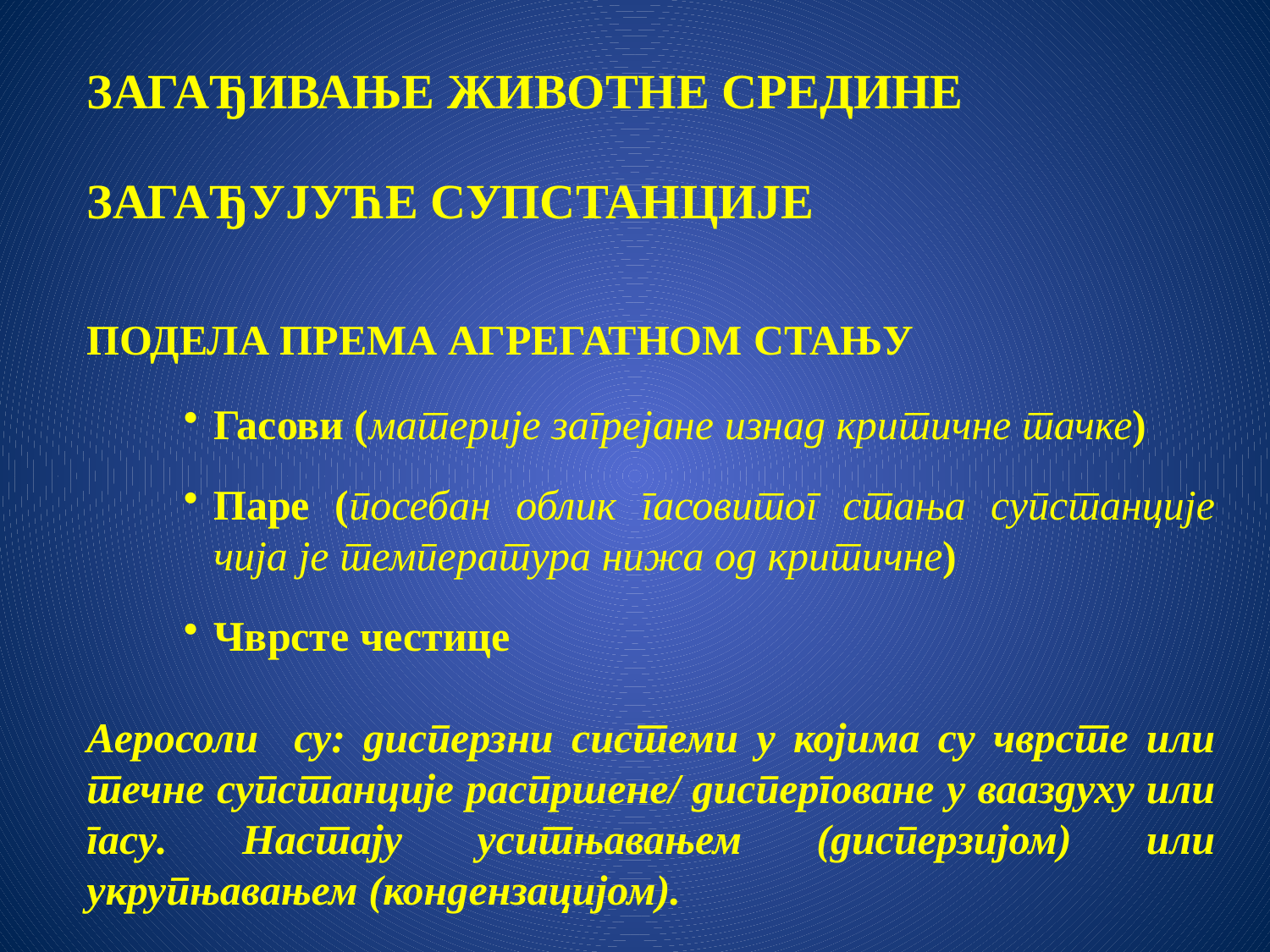

ЗАГАЂИВАЊЕ ЖИВОТНЕ СРЕДИНЕ

ЗАГАЂУЈУЋЕ СУПСТАНЦИЈЕ
ПОДЕЛА ПРЕМА АГРЕГАТНОМ СТАЊУ

Гасови (материје загрејане изнад критичне тачке)

Паре (посебан облик гасовитог стања супстанције чија је температура нижа од критичне)

Чврсте честице

Аеросоли  су: дисперзни системи у којима су чврсте или течне супстанције распршене/ дисперговане у вааздуху или гасу. Настају уситњавањем (дисперзијом) или укрупњавањем (кондензацијом).